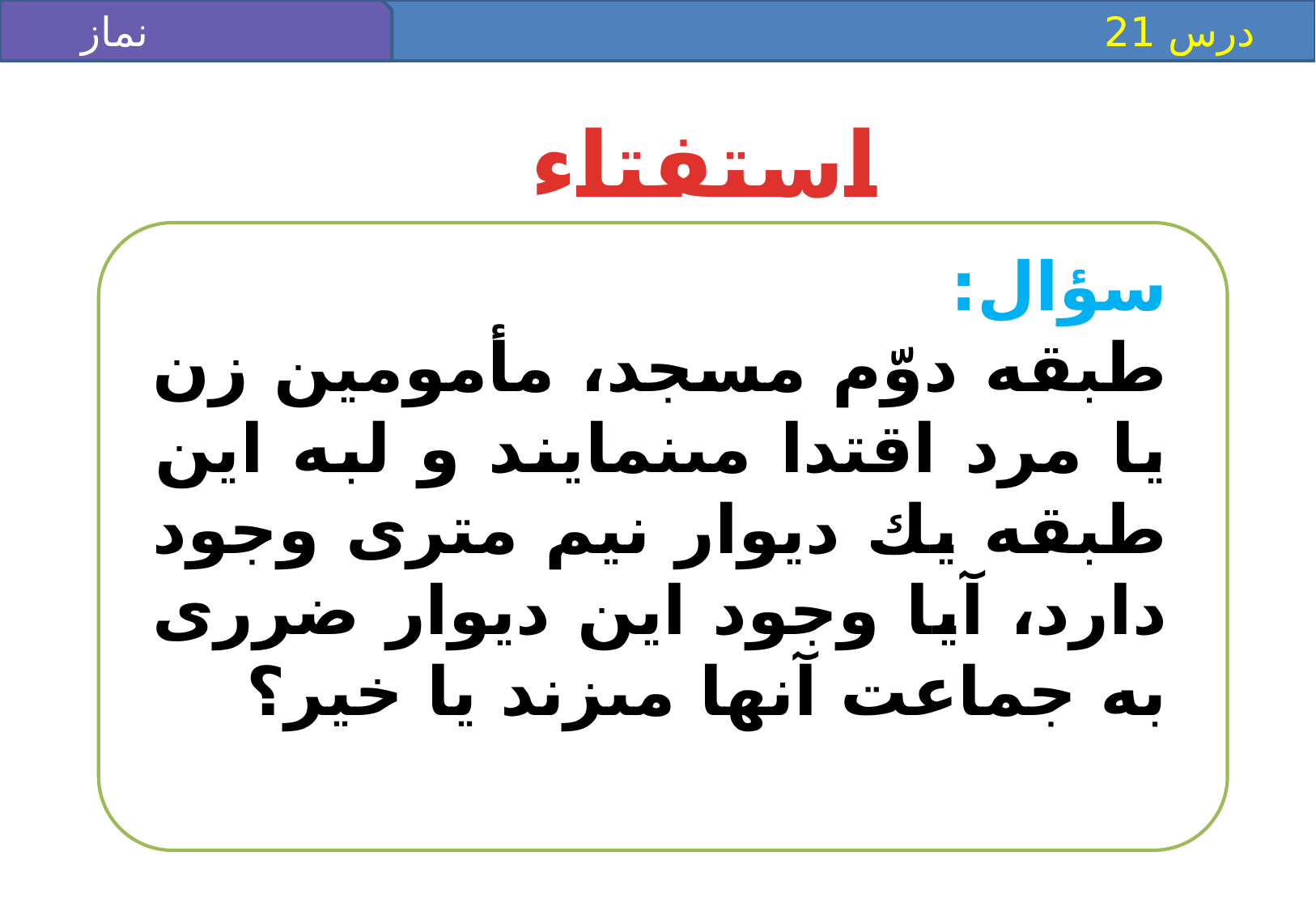

نماز جماعت(1)
 درس 21
استفتاء

سؤال:
طبقه دوّم مسجد، مأمومين زن يا مرد اقتدا مى‏نمايند و لبه اين طبقه يك ديوار نيم مترى وجود دارد، آيا وجود اين ديوار ضررى به جماعت آنها مى‏زند يا خير؟